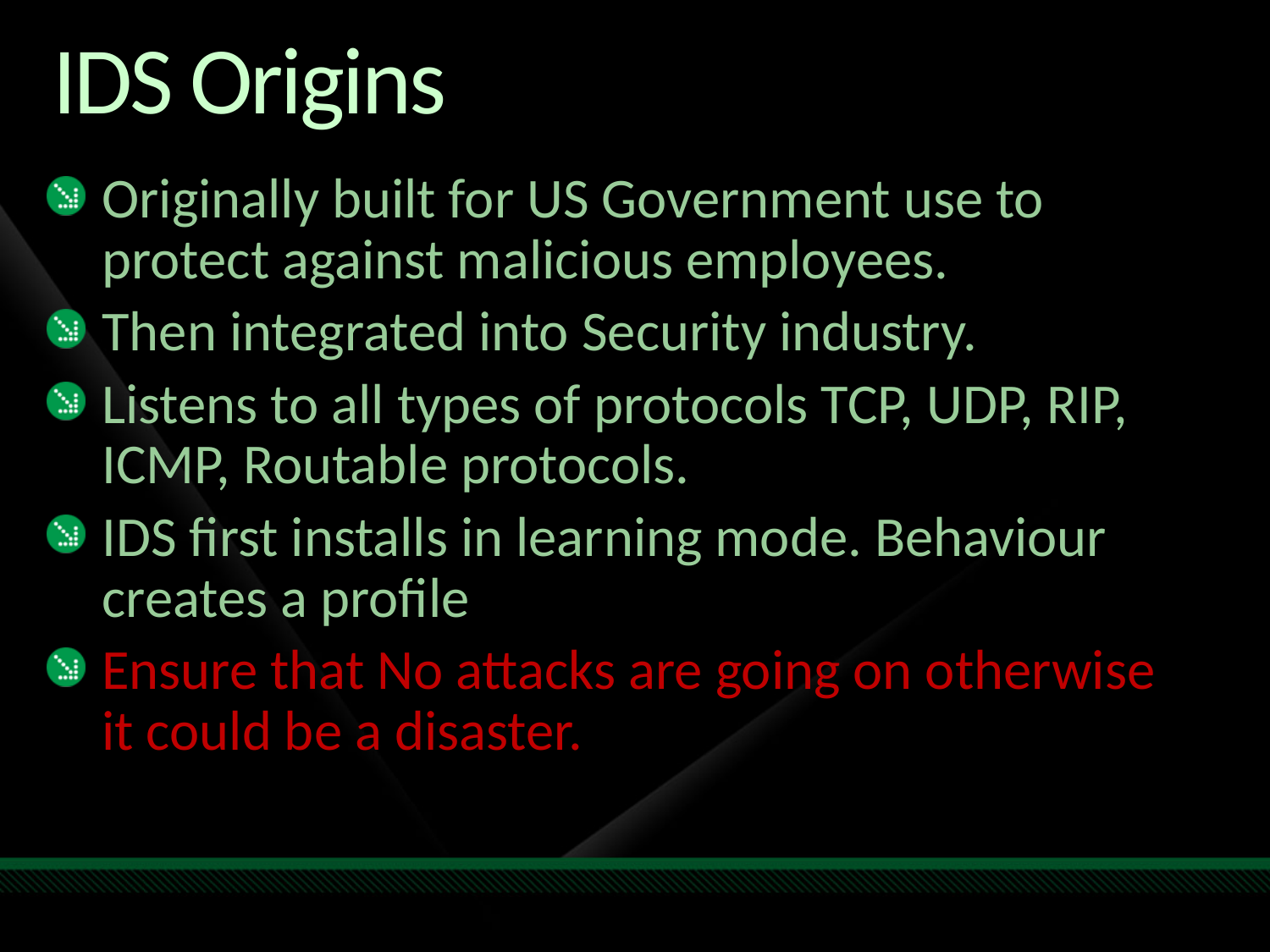

# IDS Origins
Originally built for US Government use to protect against malicious employees.
Then integrated into Security industry.
Listens to all types of protocols TCP, UDP, RIP, ICMP, Routable protocols.
IDS first installs in learning mode. Behaviour creates a profile
Ensure that No attacks are going on otherwise it could be a disaster.